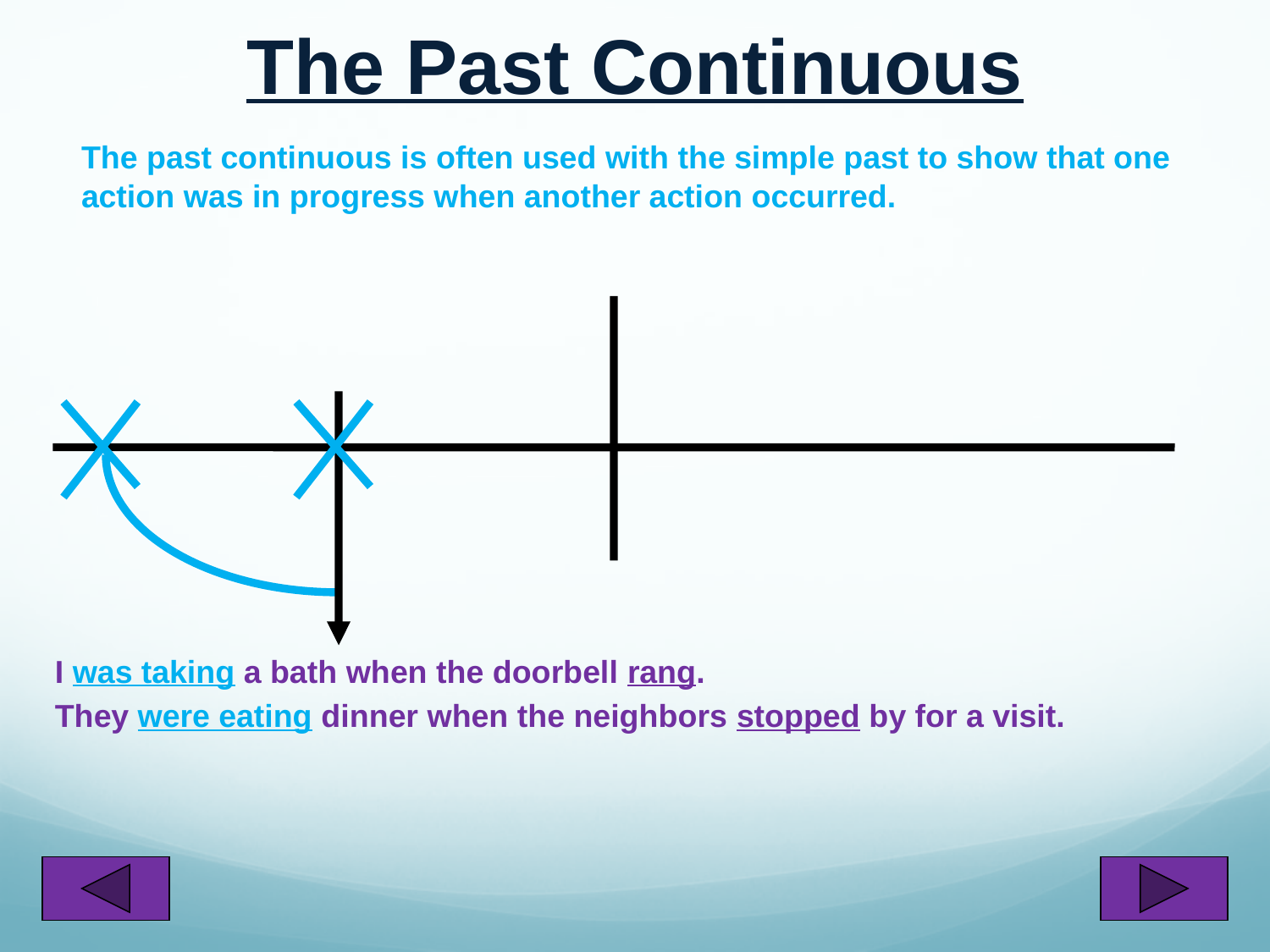

The Past Continuous
    	The past continuous is often used with the simple past to show that one action was in progress when another action occurred.

I was taking a bath when the doorbell rang.
They were eating dinner when the neighbors stopped by for a visit.